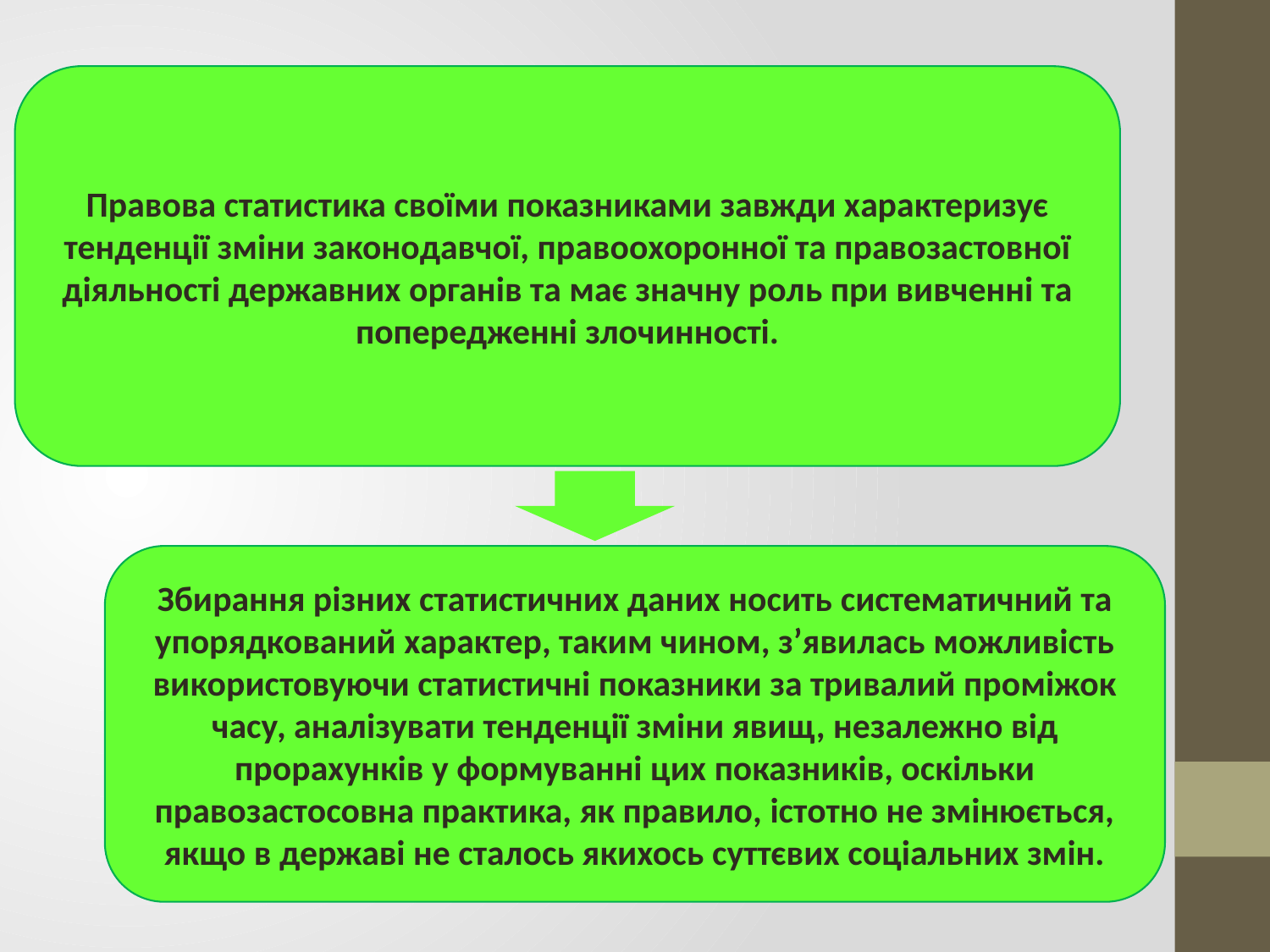

Правова статистика своїми показниками завжди характеризує тенденції зміни законодавчої, правоохоронної та правозастовної діяльності державних органів та має значну роль при вивченні та попередженні злочинності.

Збирання різних статистичних даних носить систематичний та упорядкований характер, таким чином, з’явилась можливість використовуючи статистичні показники за тривалий проміжок часу, аналізувати тенденції зміни явищ, незалежно від прорахунків у формуванні цих показників, оскільки правозастосовна практика, як правило, істотно не змінюється, якщо в державі не сталось якихось суттєвих соціальних змін.